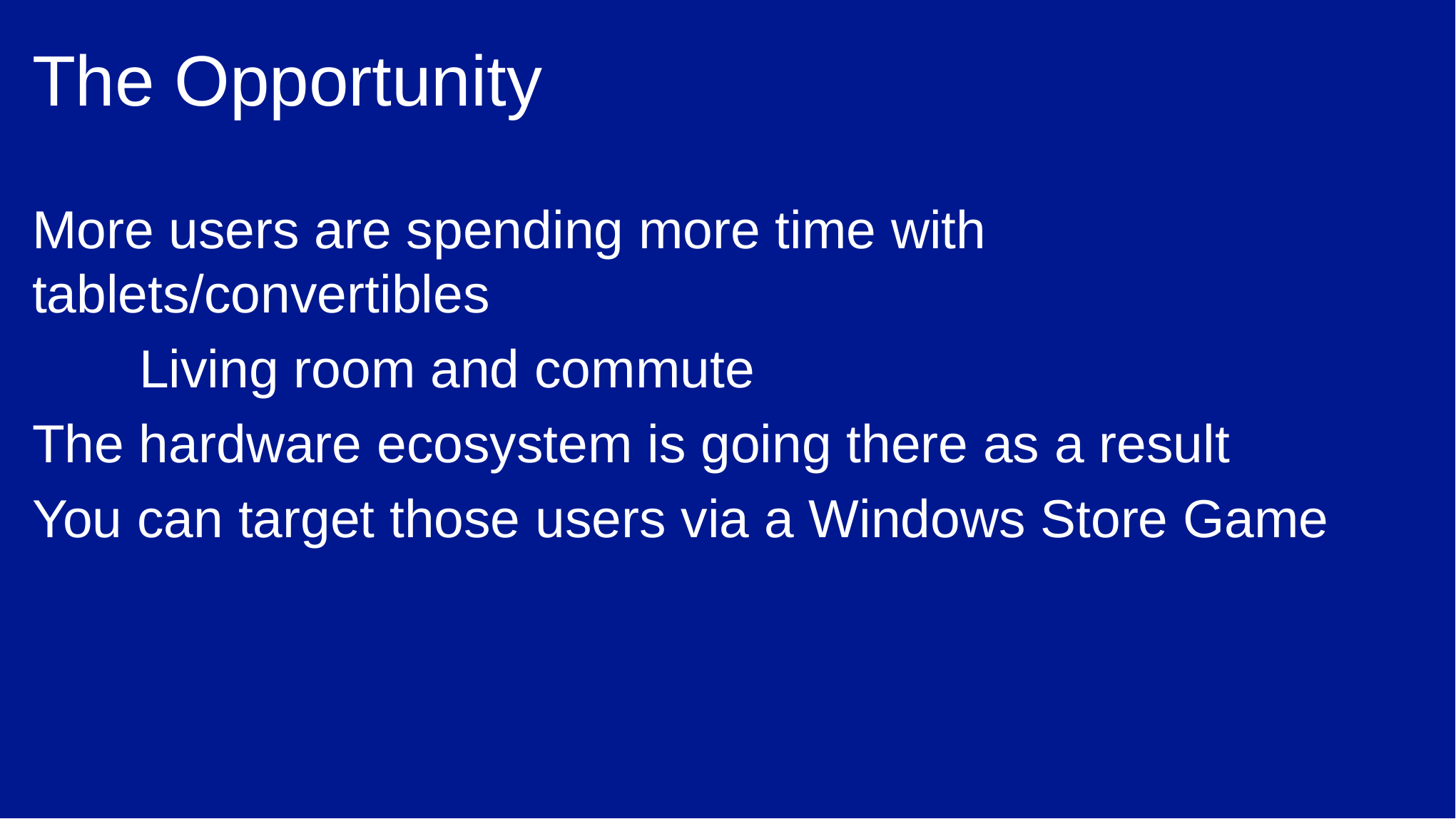

# The Opportunity
More users are spending more time with tablets/convertibles
	Living room and commute
The hardware ecosystem is going there as a result
You can target those users via a Windows Store Game